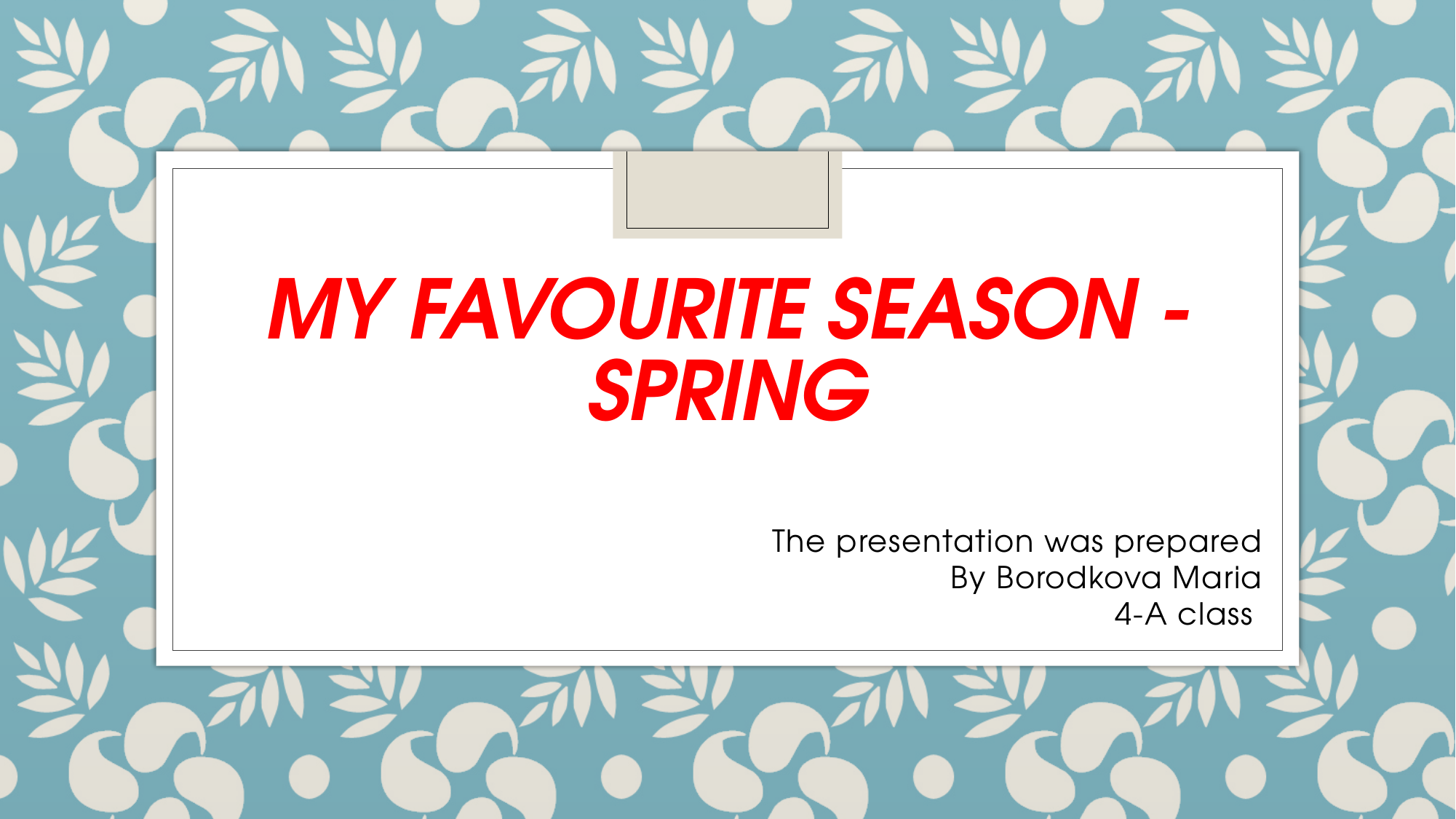

# My FavoUrite Season - Spring
The presentation was prepared
By Borodkova Maria
4-A class